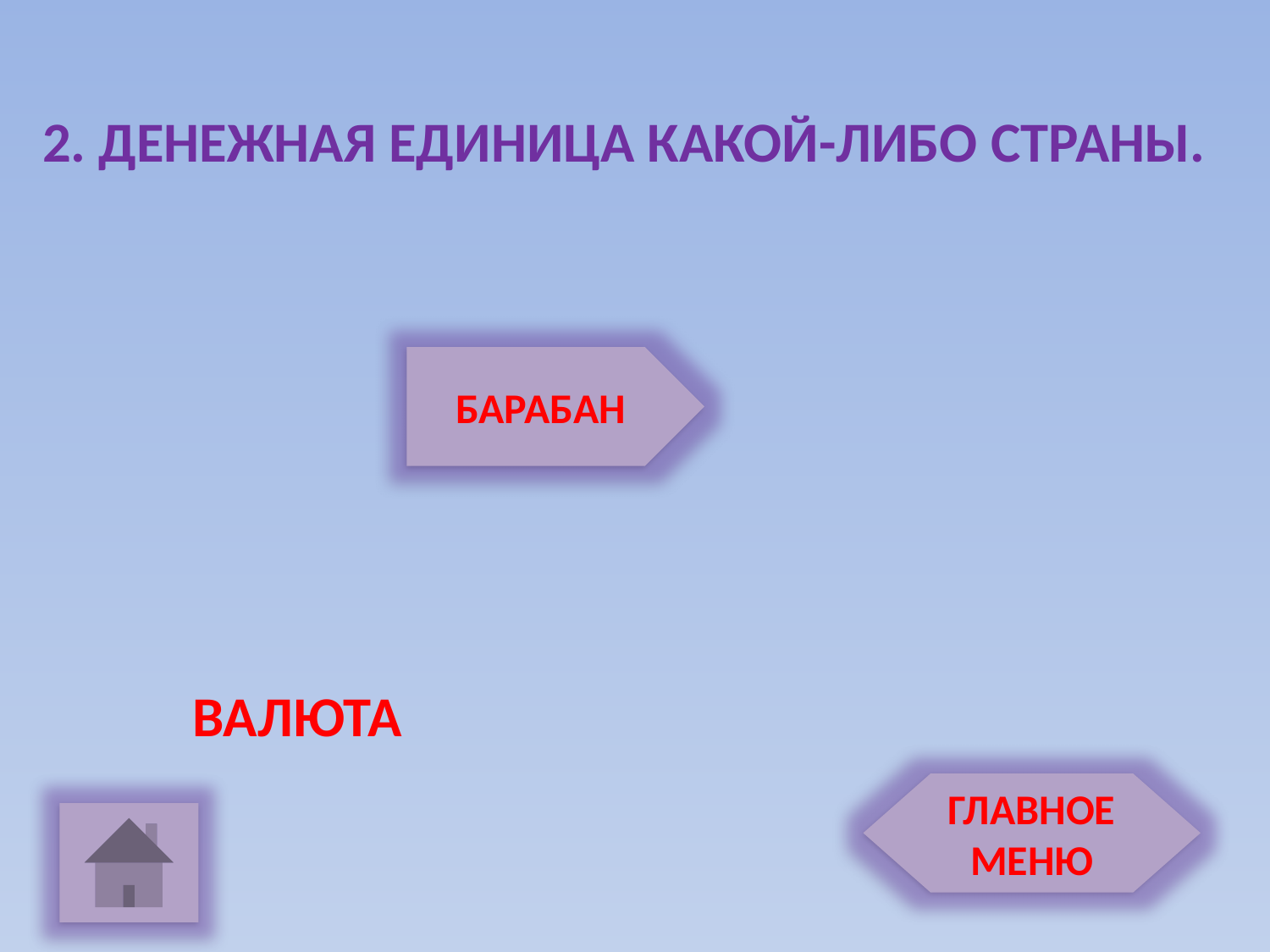

2. ДЕНЕЖНАЯ ЕДИНИЦА КАКОЙ-ЛИБО СТРАНЫ.
БАРАБАН
ВАЛЮТА
ГЛАВНОЕ МЕНЮ